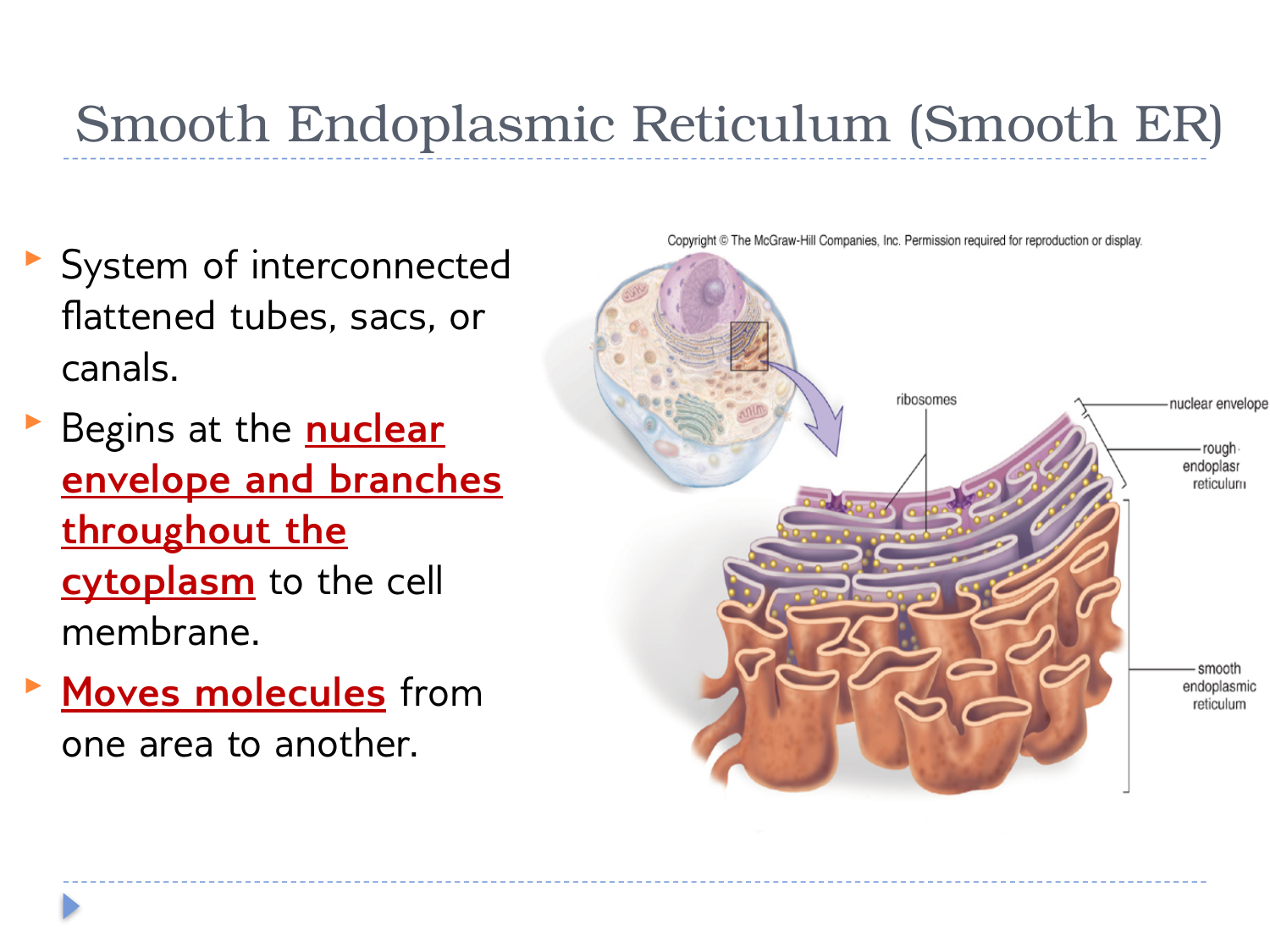

# Smooth Endoplasmic Reticulum (Smooth ER)

System of interconnected flattened tubes, sacs, or canals.
Begins at the nuclear envelope and branches throughout the cytoplasm to the cell membrane.
Moves molecules from one area to another.